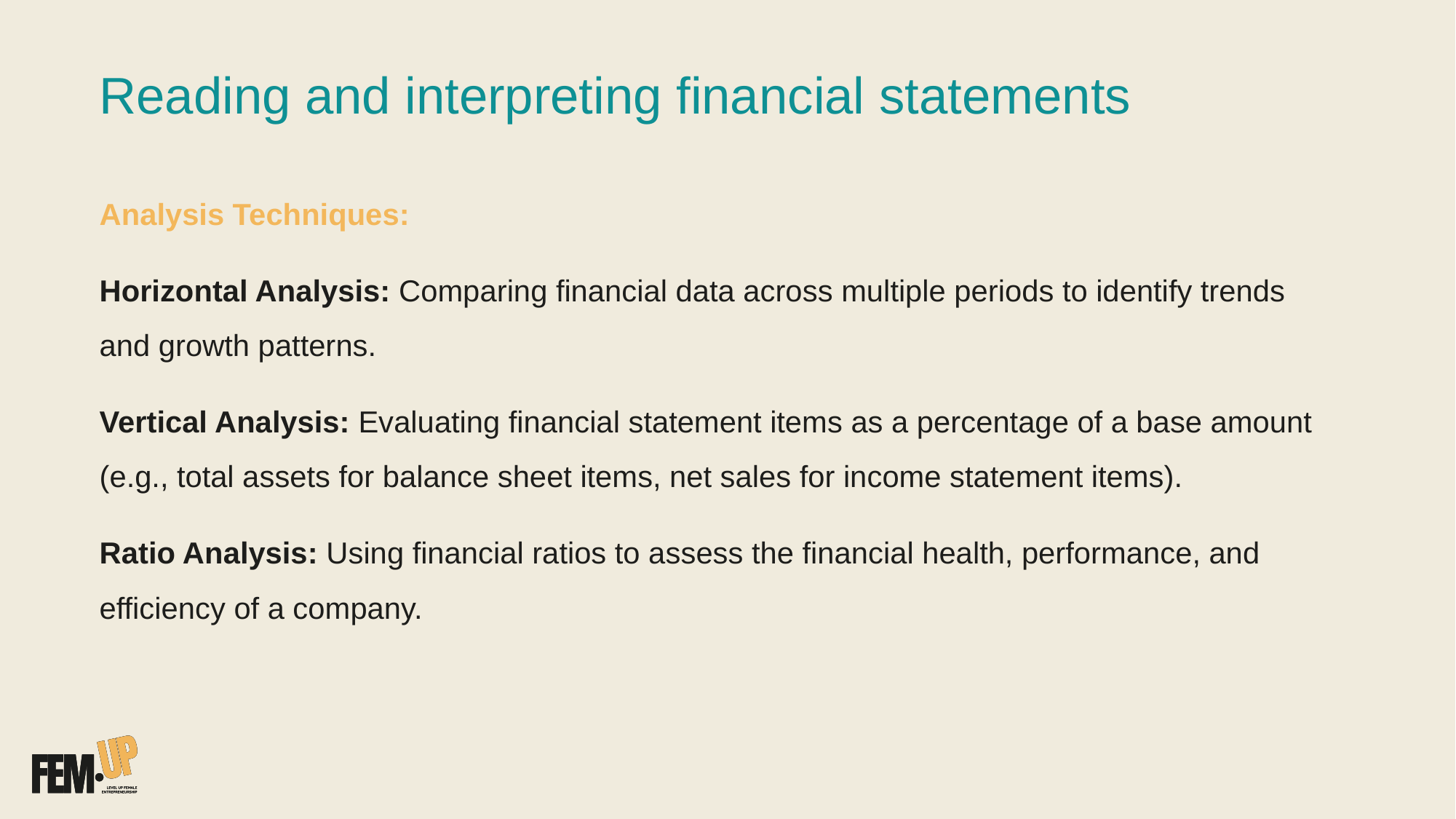

# Reading and interpreting financial statements
Analysis Techniques:

Horizontal Analysis: Comparing financial data across multiple periods to identify trends and growth patterns.

Vertical Analysis: Evaluating financial statement items as a percentage of a base amount (e.g., total assets for balance sheet items, net sales for income statement items).

Ratio Analysis: Using financial ratios to assess the financial health, performance, and efficiency of a company.